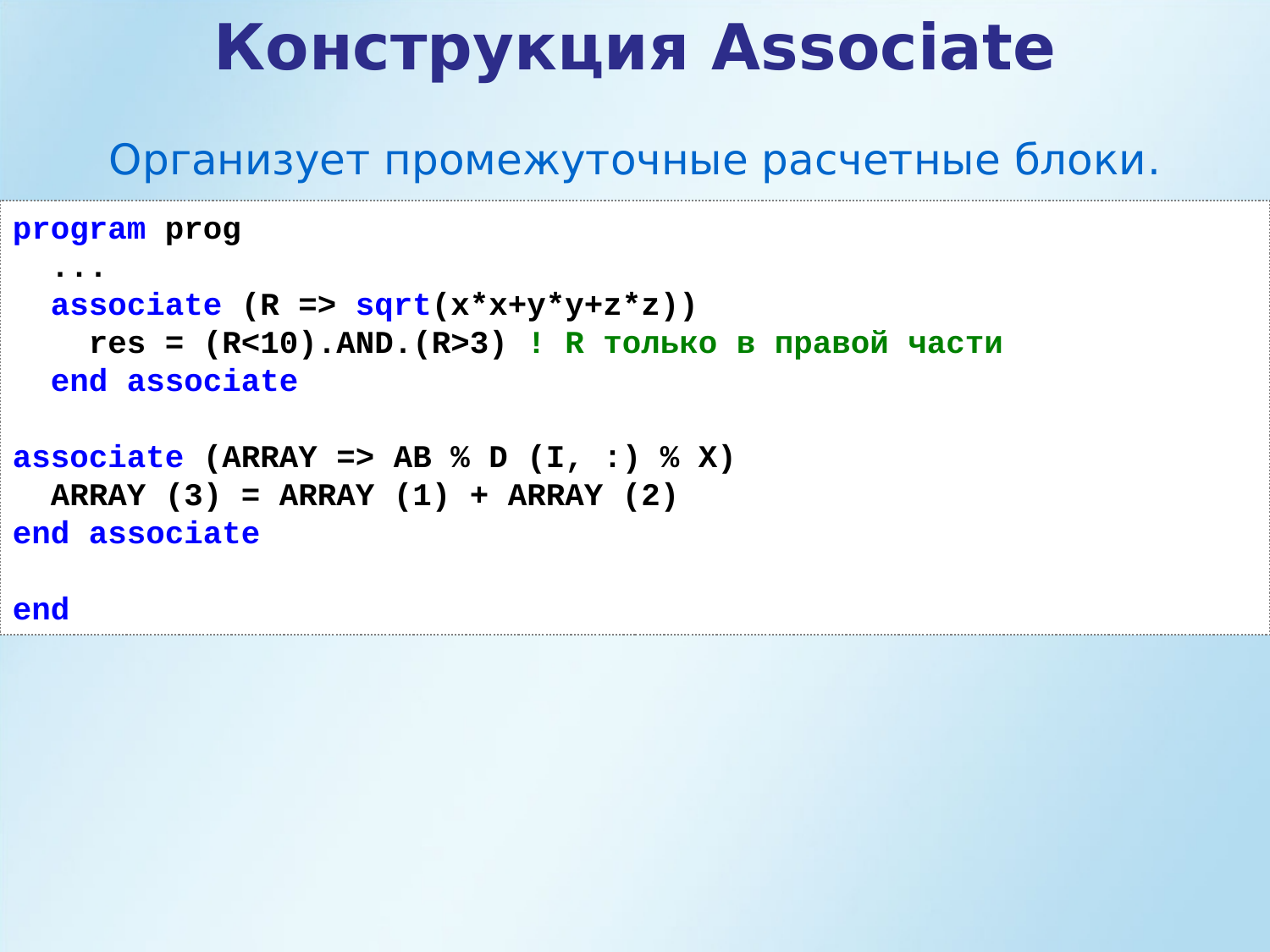

Конструкция Аssociate
Организует промежуточные расчетные блоки.
program prog
  ...
  associate (R => sqrt(x*x+y*y+z*z))
    res = (R<10).AND.(R>3) ! R только в правой части
  end associate

associate (ARRAY => AB % D (I, :) % X)
  ARRAY (3) = ARRAY (1) + ARRAY (2)
end associate

end